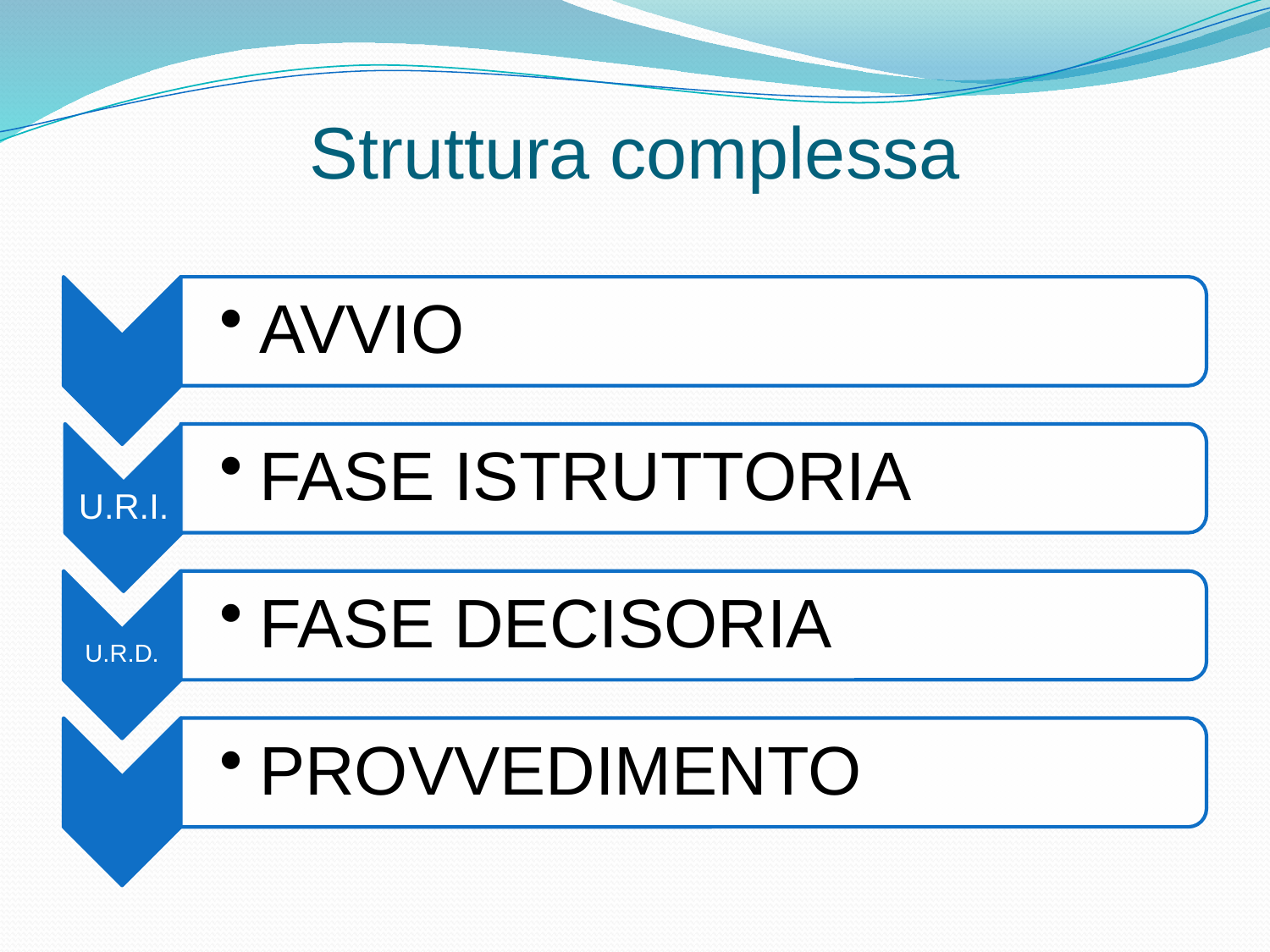

# Struttura complessa

AVVIO
U.R.I.
FASE ISTRUTTORIA
U.R.D.
FASE DECISORIA

PROVVEDIMENTO